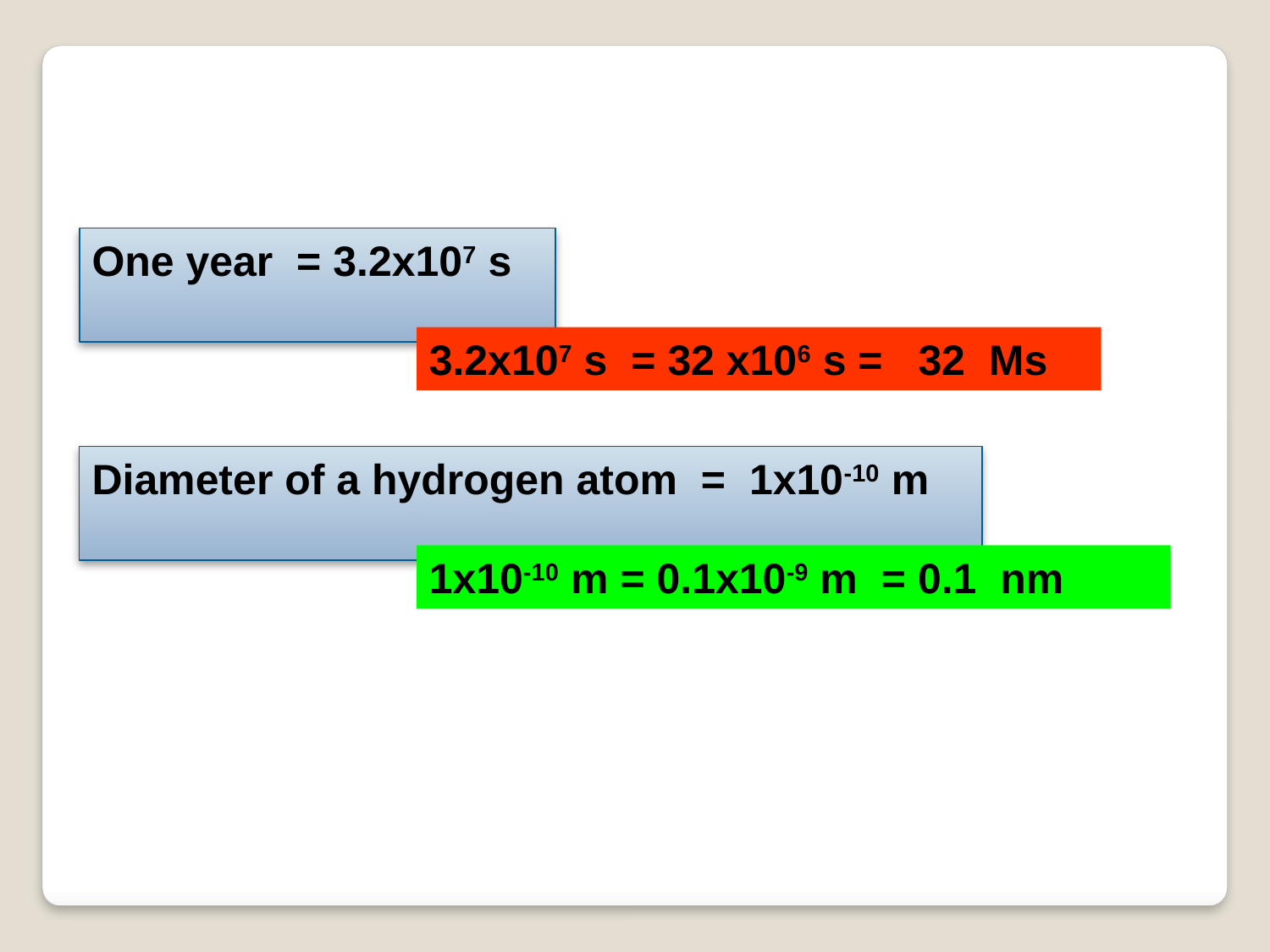

One year  = 3.2x107 s

3.2x107 s  = 32 x106 s =   32  Ms
Diameter of a hydrogen atom  =  1x10-10 m

 1x10-10 m = 0.1x10-9 m  = 0.1  nm